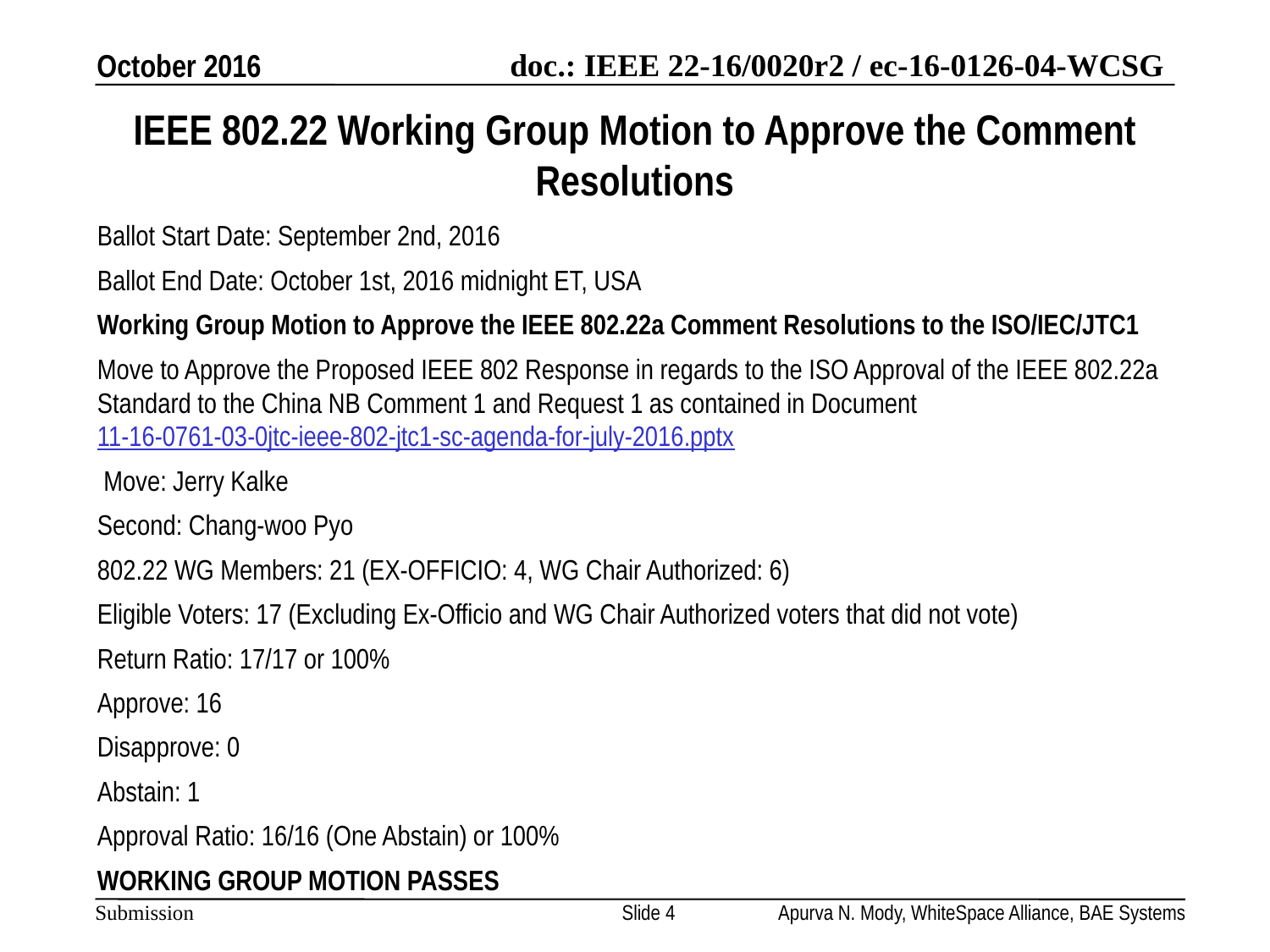

October 2016
# IEEE 802.22 Working Group Motion to Approve the Comment Resolutions
Ballot Start Date: September 2nd, 2016
Ballot End Date: October 1st, 2016 midnight ET, USA
Working Group Motion to Approve the IEEE 802.22a Comment Resolutions to the ISO/IEC/JTC1
Move to Approve the Proposed IEEE 802 Response in regards to the ISO Approval of the IEEE 802.22a Standard to the China NB Comment 1 and Request 1 as contained in Document 11-16-0761-03-0jtc-ieee-802-jtc1-sc-agenda-for-july-2016.pptx
 Move: Jerry Kalke
Second: Chang-woo Pyo
802.22 WG Members: 21 (EX-OFFICIO: 4, WG Chair Authorized: 6)
Eligible Voters: 17 (Excluding Ex-Officio and WG Chair Authorized voters that did not vote)
Return Ratio: 17/17 or 100%
Approve: 16
Disapprove: 0
Abstain: 1
Approval Ratio: 16/16 (One Abstain) or 100%
WORKING GROUP MOTION PASSES
Slide 4
Apurva N. Mody, WhiteSpace Alliance, BAE Systems